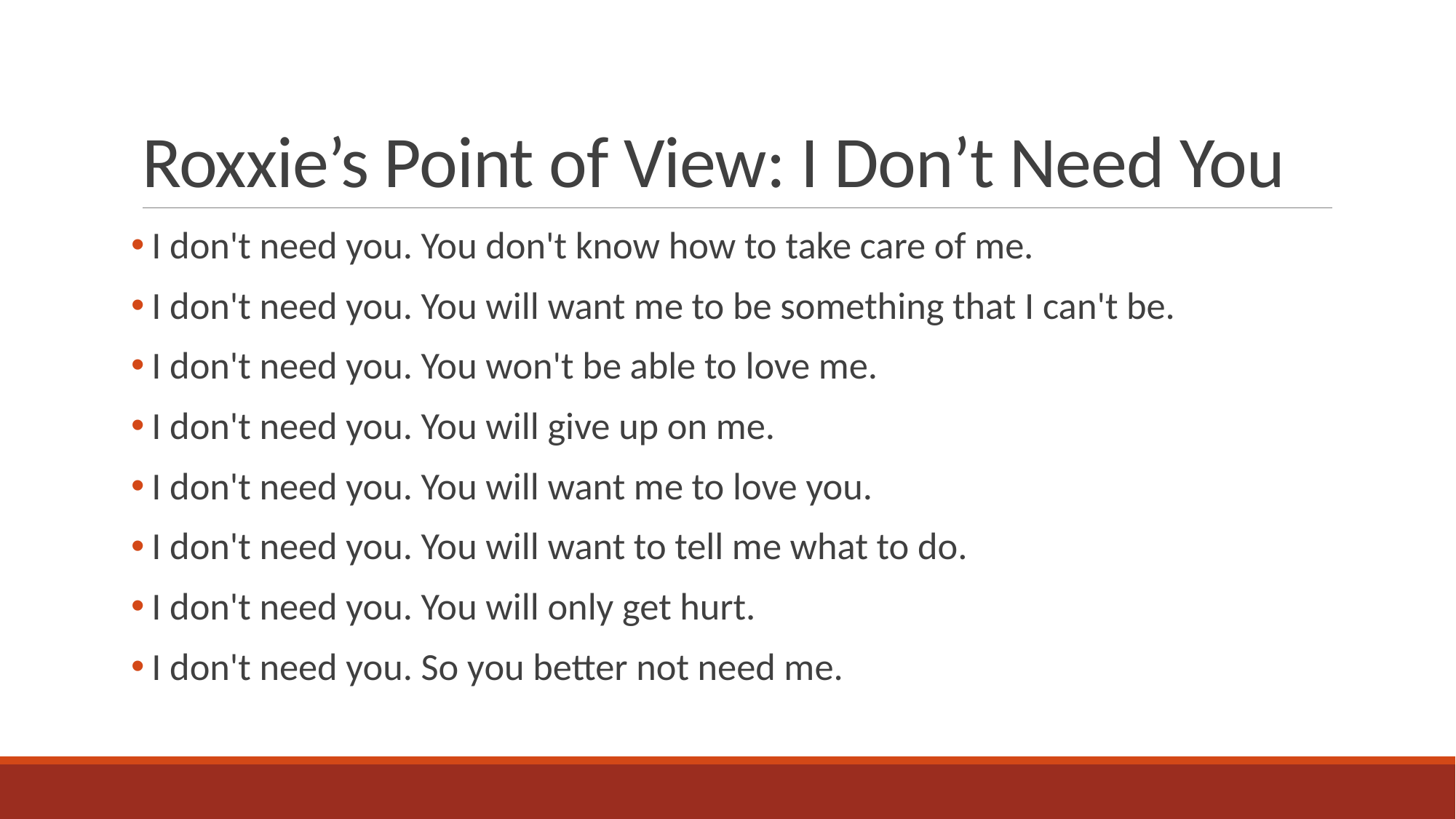

# Roxxie’s Point of View: I Don’t Need You
 I don't need you. You don't know how to take care of me.
 I don't need you. You will want me to be something that I can't be.
 I don't need you. You won't be able to love me.
 I don't need you. You will give up on me.
 I don't need you. You will want me to love you.
 I don't need you. You will want to tell me what to do.
 I don't need you. You will only get hurt.
 I don't need you. So you better not need me.